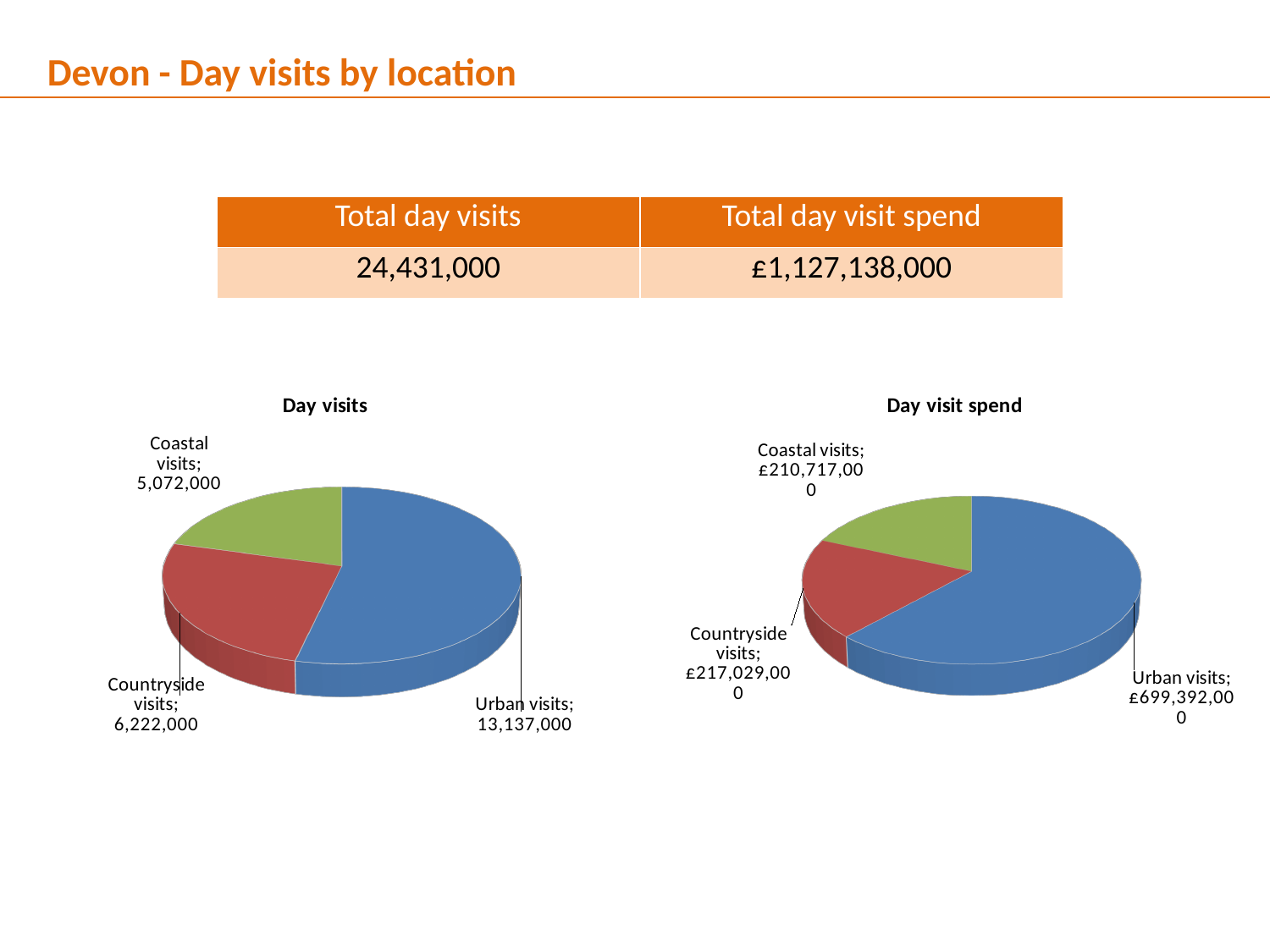

Devon - Day visits by location

| Total day visits | Total day visit spend |
| --- | --- |
| 24,431,000 | £1,127,138,000 |

[unsupported chart]

[unsupported chart]